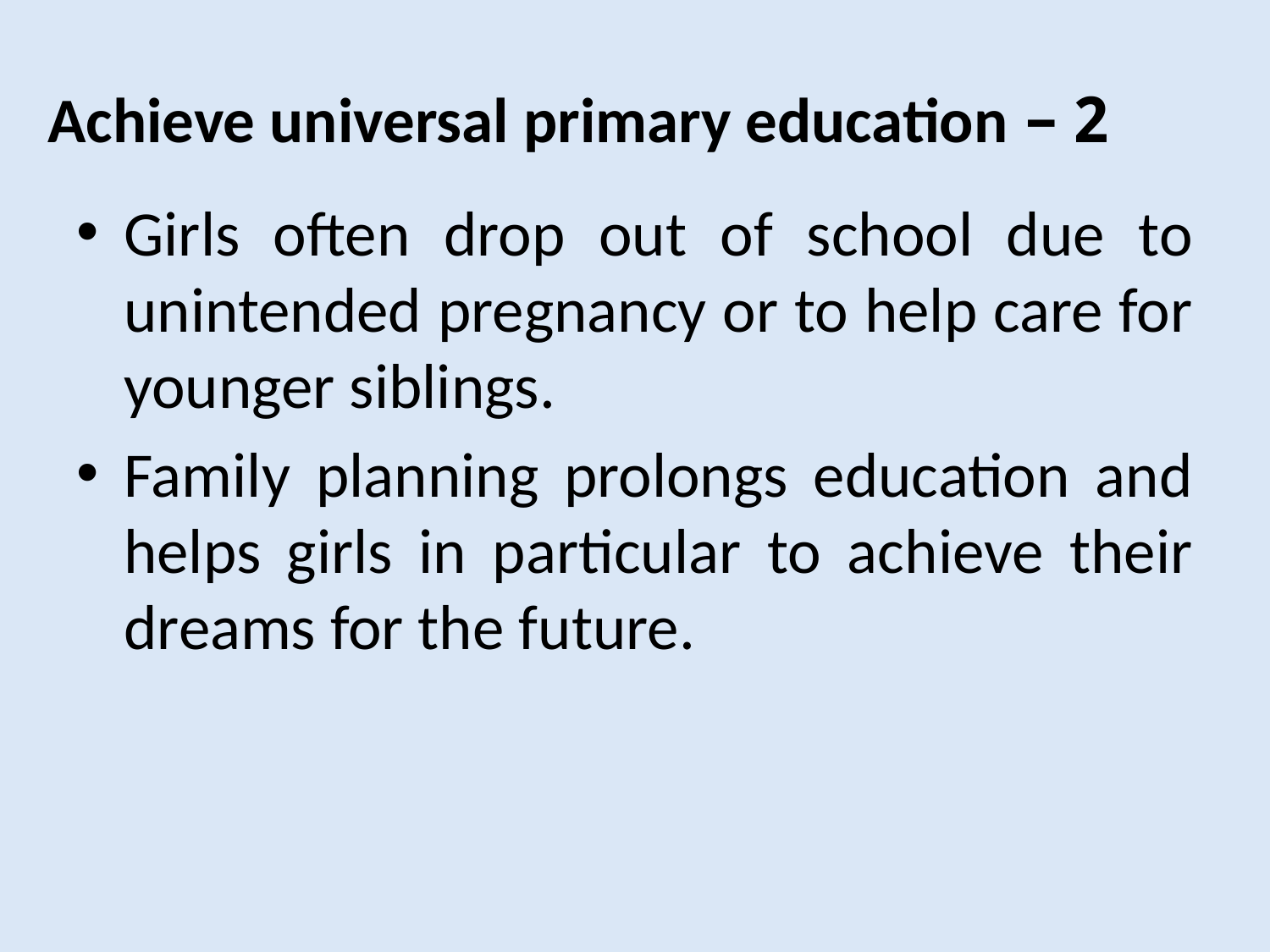

# 2 – Achieve universal primary education
Girls often drop out of school due to unintended pregnancy or to help care for younger siblings.
Family planning prolongs education and helps girls in particular to achieve their dreams for the future.